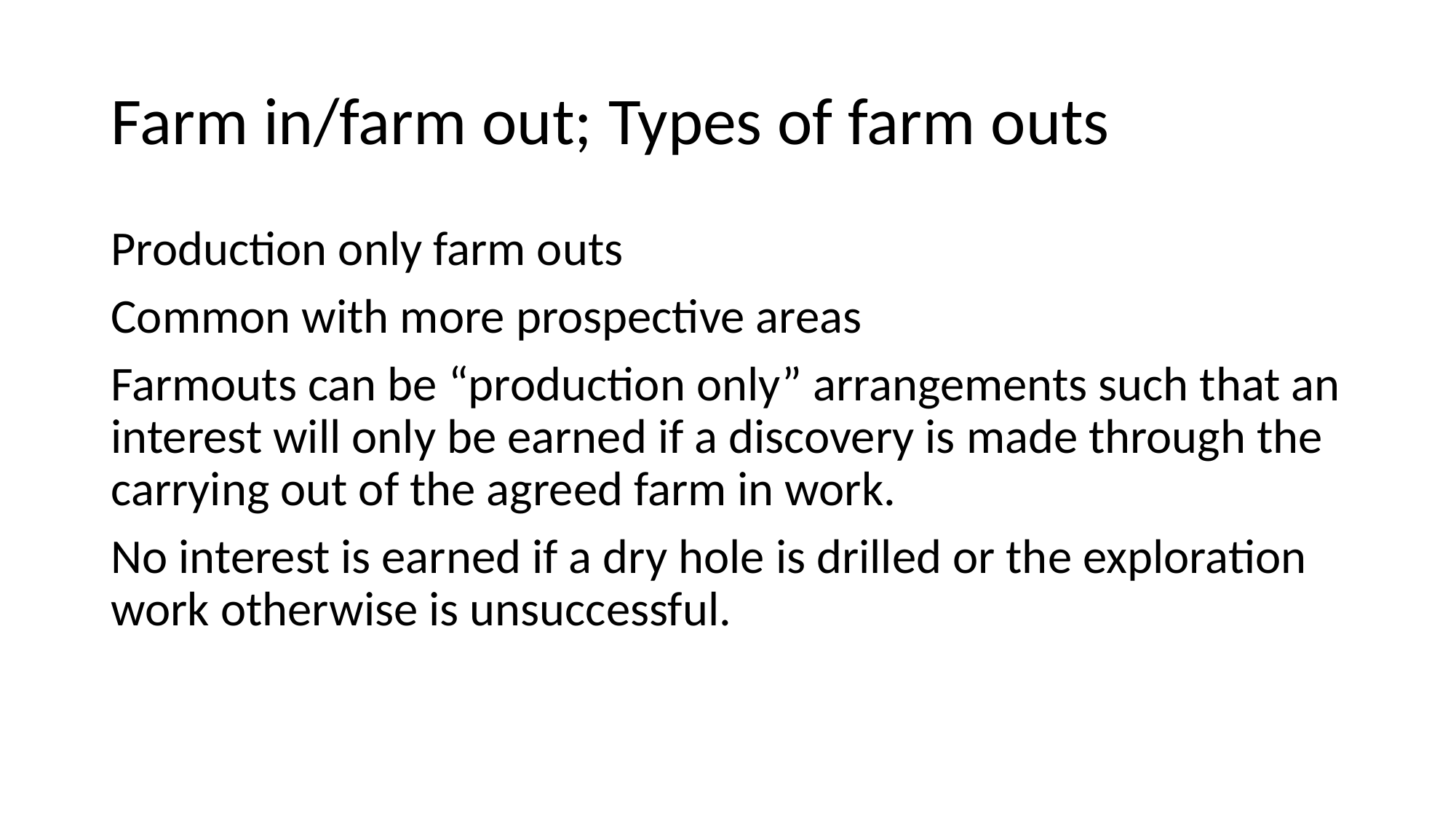

# Farm in/farm out; Types of farm outs
Production only farm outs
Common with more prospective areas
Farmouts can be “production only” arrangements such that an interest will only be earned if a discovery is made through the carrying out of the agreed farm in work.
No interest is earned if a dry hole is drilled or the exploration work otherwise is unsuccessful.